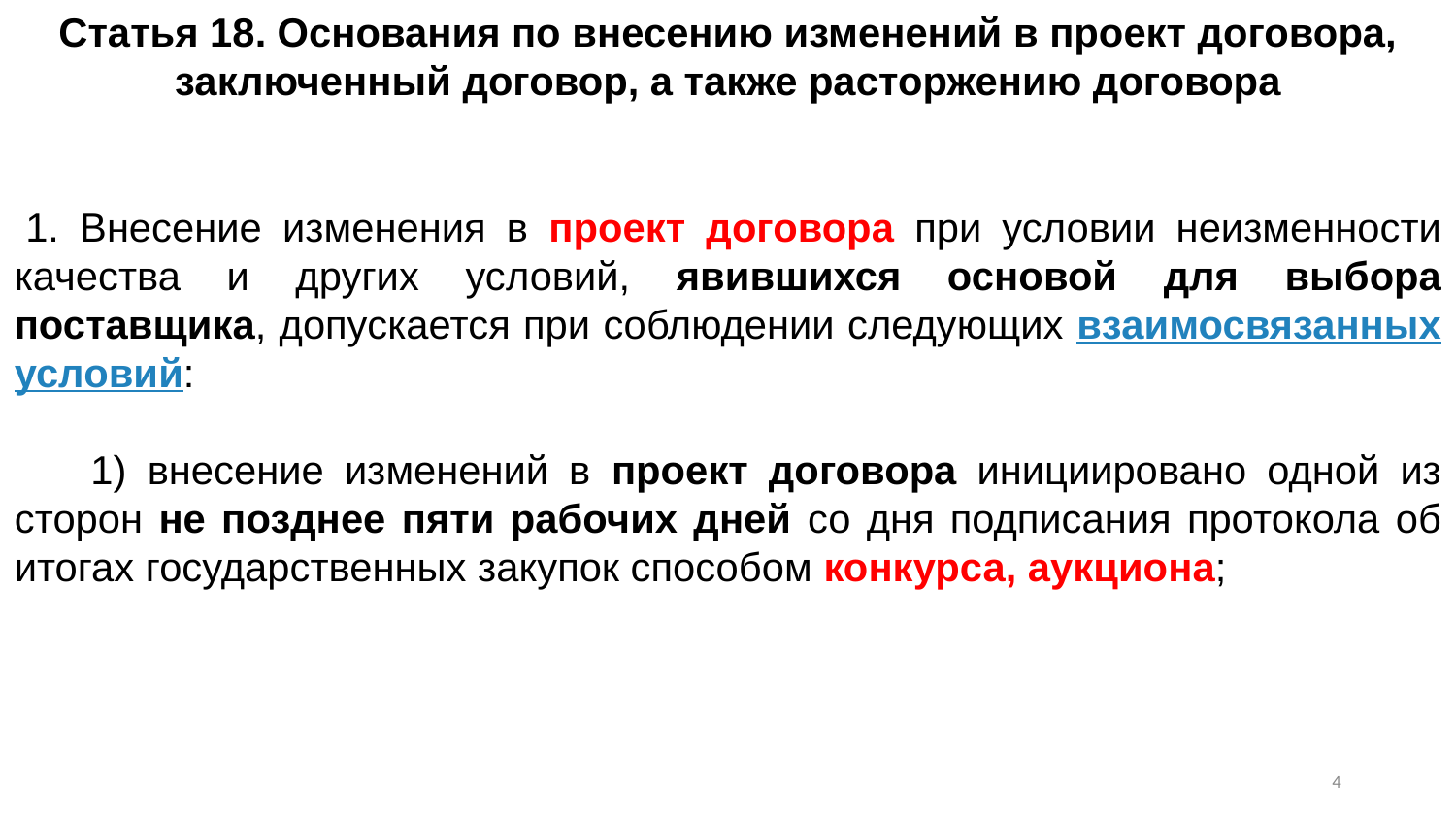

Статья 18. Основания по внесению изменений в проект договора, заключенный договор, а также расторжению договора

 1. Внесение изменения в проект договора при условии неизменности качества и других условий, явившихся основой для выбора поставщика, допускается при соблюдении следующих взаимосвязанных условий:

      1) внесение изменений в проект договора инициировано одной из сторон не позднее пяти рабочих дней со дня подписания протокола об итогах государственных закупок способом конкурса, аукциона;

4